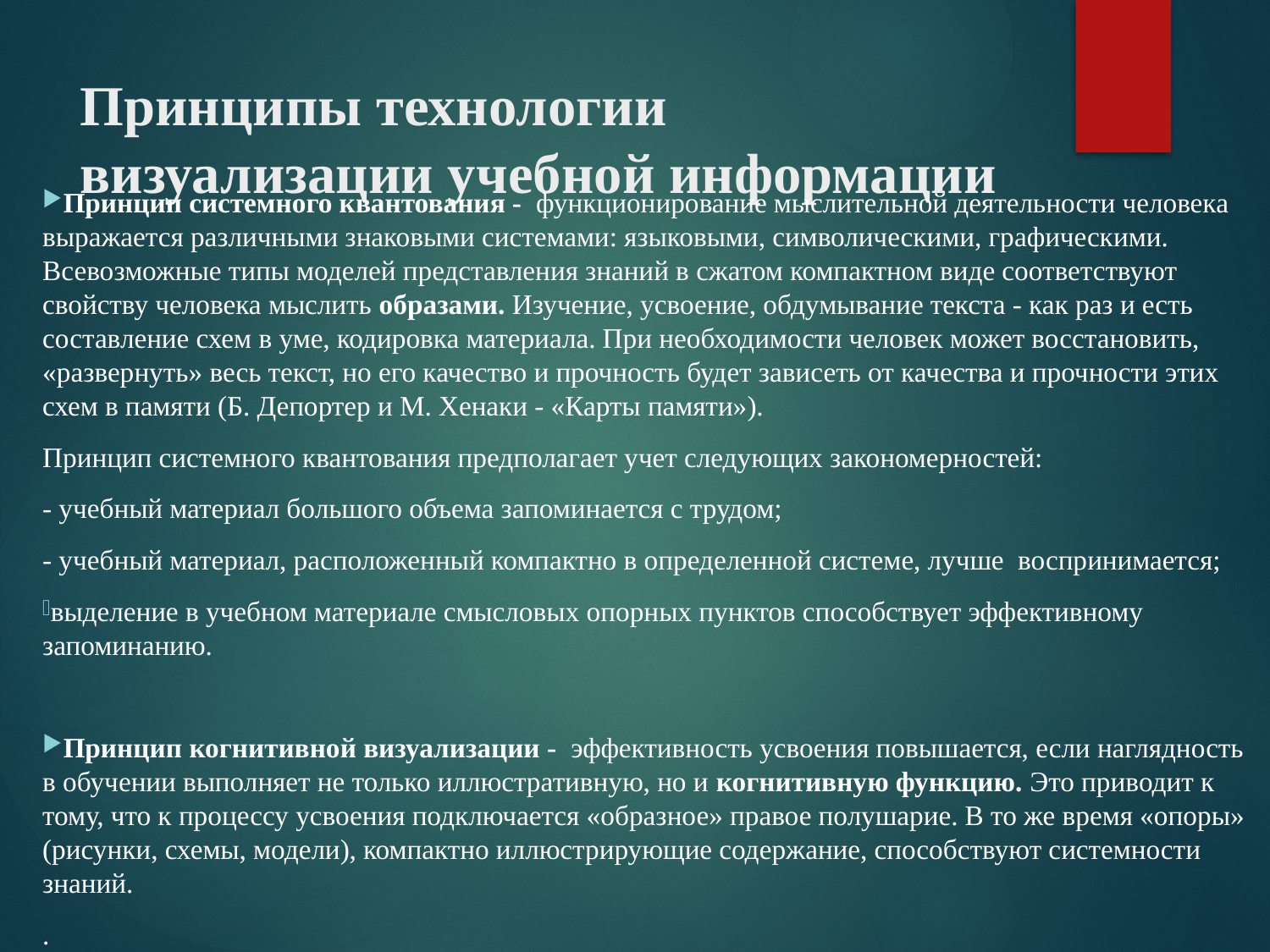

# Принципы технологии визуализации учебной информации
Принцип системного квантования -  функционирование мыслительной деятельности человека  выражается различными знаковыми системами: языковыми, символическими, графическими. Всевозможные типы моделей представления знаний в сжатом компактном виде соответствуют свойству человека мыслить образами. Изучение, усвоение, обдумывание текста - как раз и есть составление схем в уме, кодировка материала. При необходимости человек может восстановить, «развернуть» весь текст, но его качество и прочность будет зависеть от качества и прочности этих схем в памяти (Б. Депортер и М. Хенаки - «Карты памяти»).
Принцип системного квантования предполагает учет следующих закономерностей:
- учебный материал большого объема запоминается с трудом;
- учебный материал, расположенный компактно в определенной системе, лучше  воспринимается;
выделение в учебном материале смысловых опорных пунктов способствует эффективному запоминанию.

Принцип когнитивной визуализации -  эффективность усвоения повышается, если наглядность в обучении выполняет не только иллюстративную, но и когнитивную функцию. Это приводит к тому, что к процессу усвоения подключается «образное» правое полушарие. В то же время «опоры» (рисунки, схемы, модели), компактно иллюстрирующие содержание, способствуют системности знаний.
.